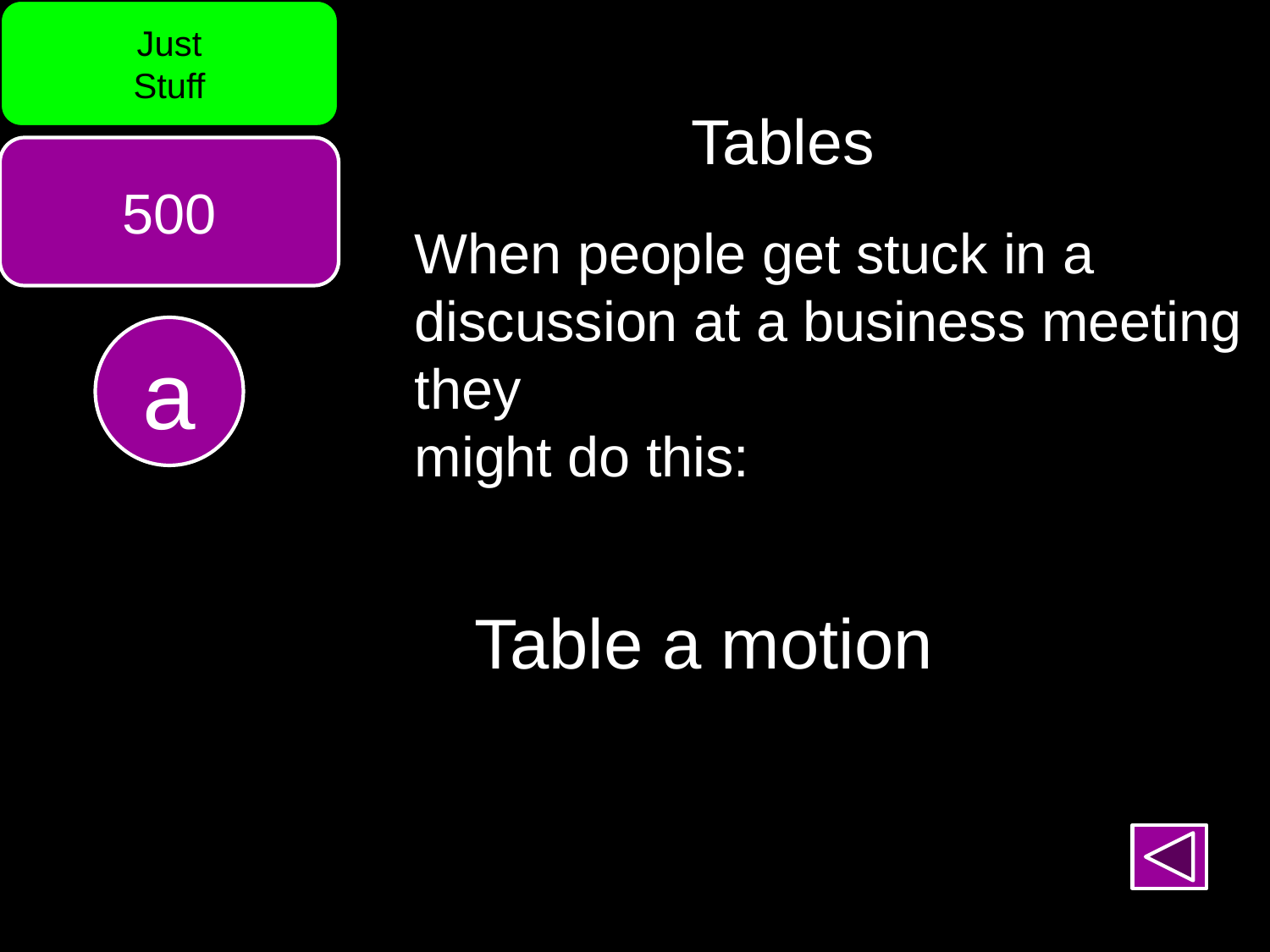

Just
Stuff
Tables
500
When people get stuck in a discussion at a business meeting they
might do this:

a
Table a motion